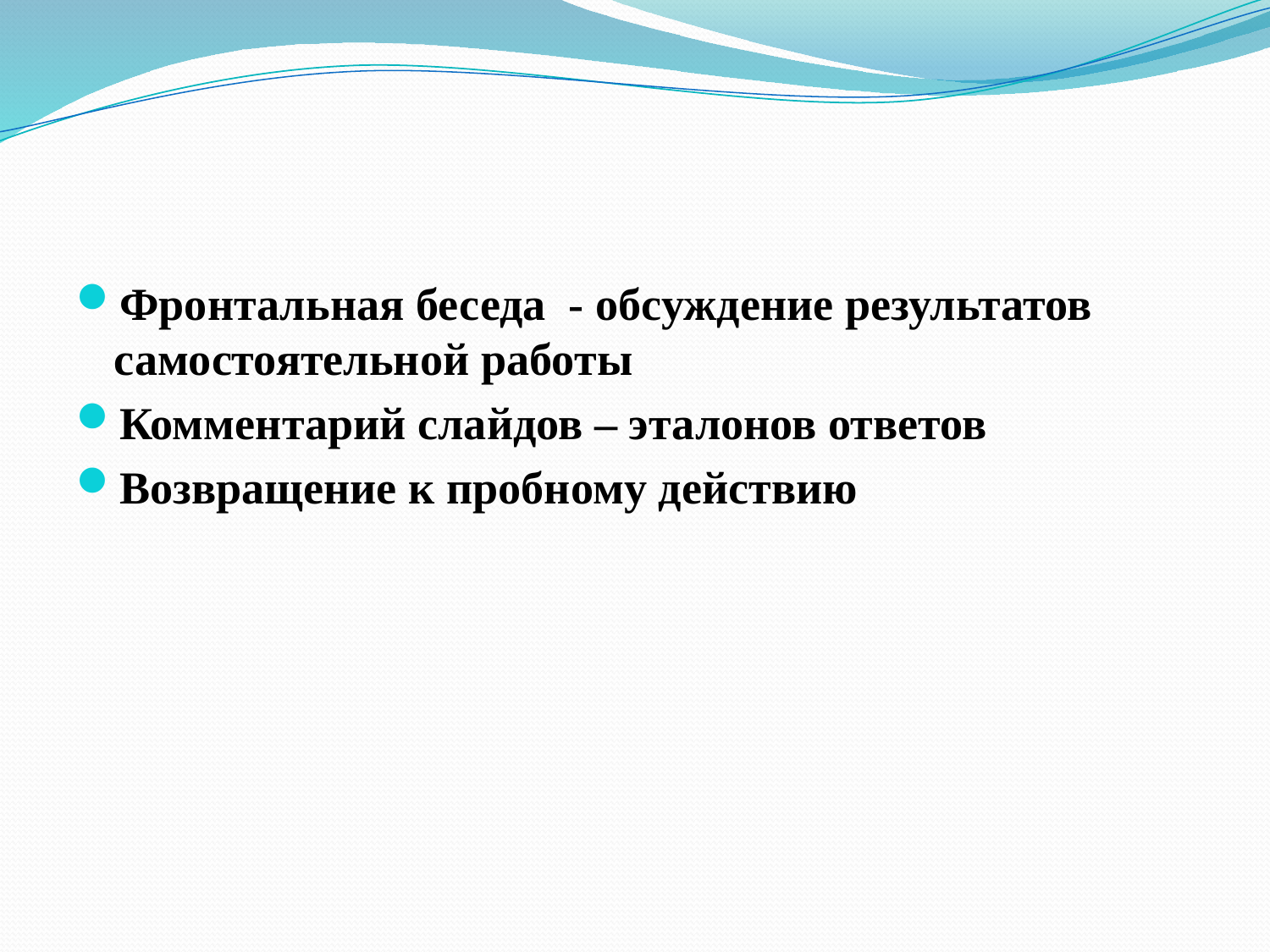

#
Фронтальная беседа  - обсуждение результатов самостоятельной работы
Комментарий слайдов – эталонов ответов
Возвращение к пробному действию